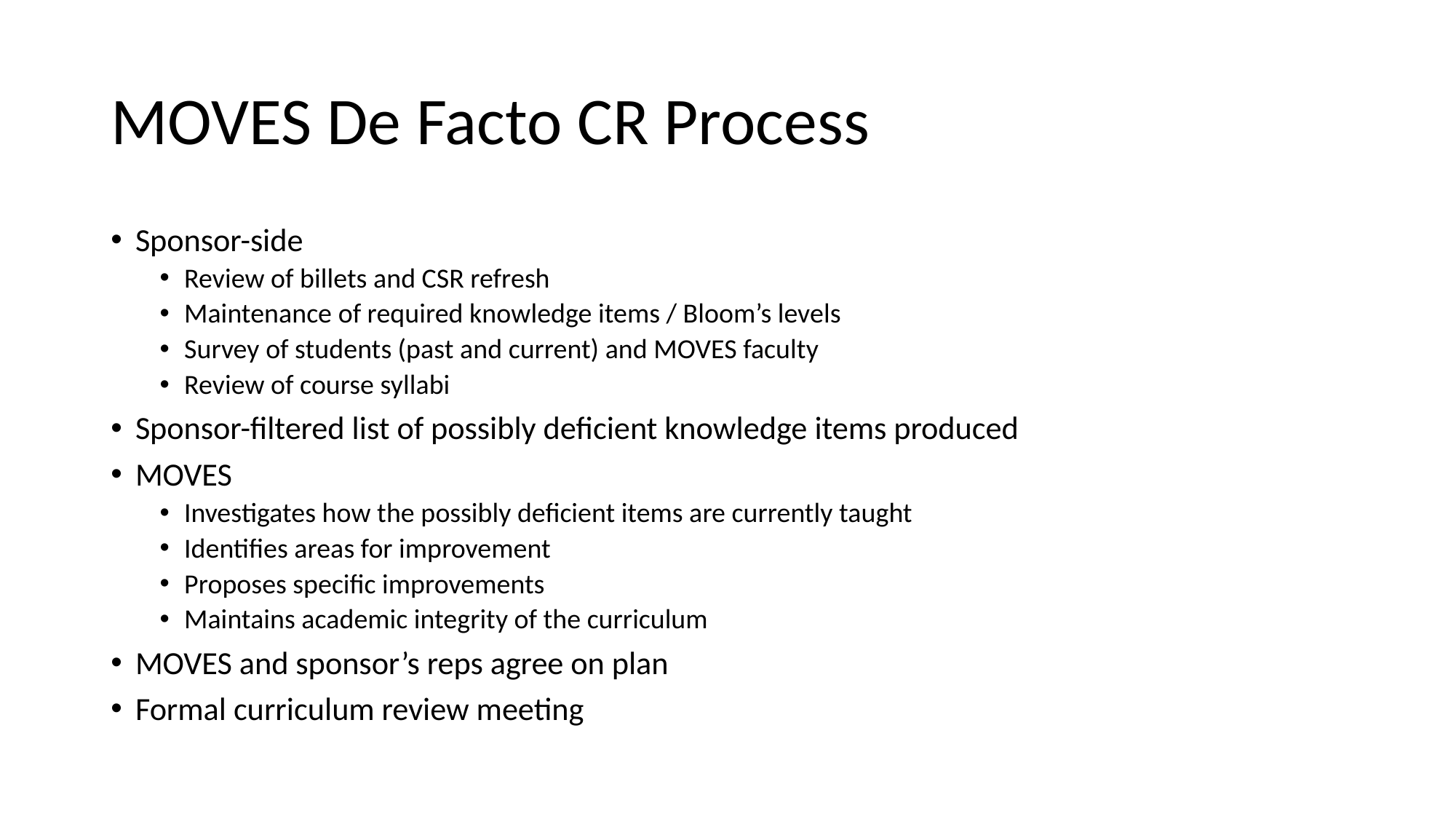

# MOVES De Facto CR Process
Sponsor-side
Review of billets and CSR refresh
Maintenance of required knowledge items / Bloom’s levels
Survey of students (past and current) and MOVES faculty
Review of course syllabi
Sponsor-filtered list of possibly deficient knowledge items produced
MOVES
Investigates how the possibly deficient items are currently taught
Identifies areas for improvement
Proposes specific improvements
Maintains academic integrity of the curriculum
MOVES and sponsor’s reps agree on plan
Formal curriculum review meeting